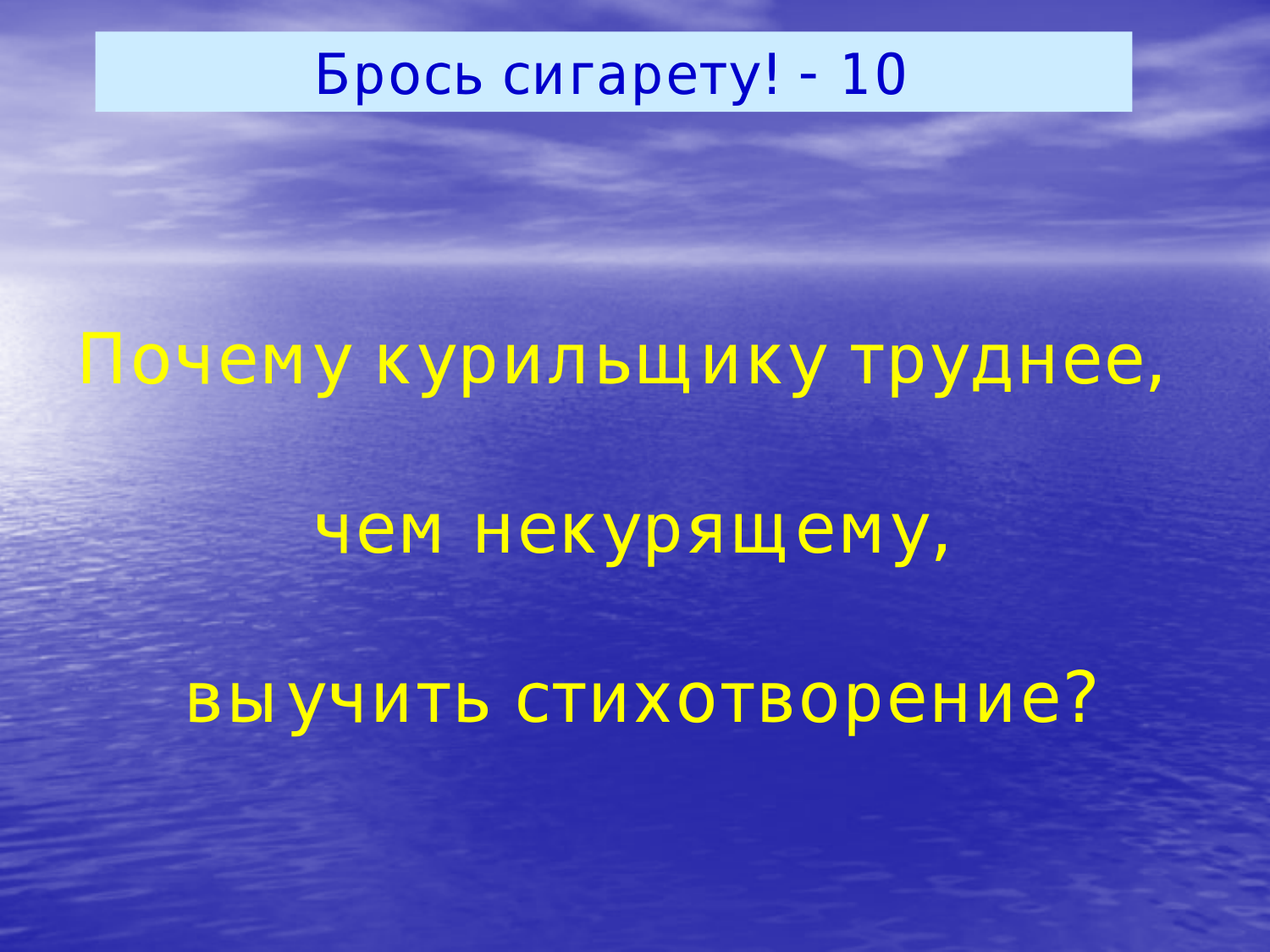

Брось сигарету! - 10
Почему курильщику труднее,

чем некурящему,

 выучить стихотворение?